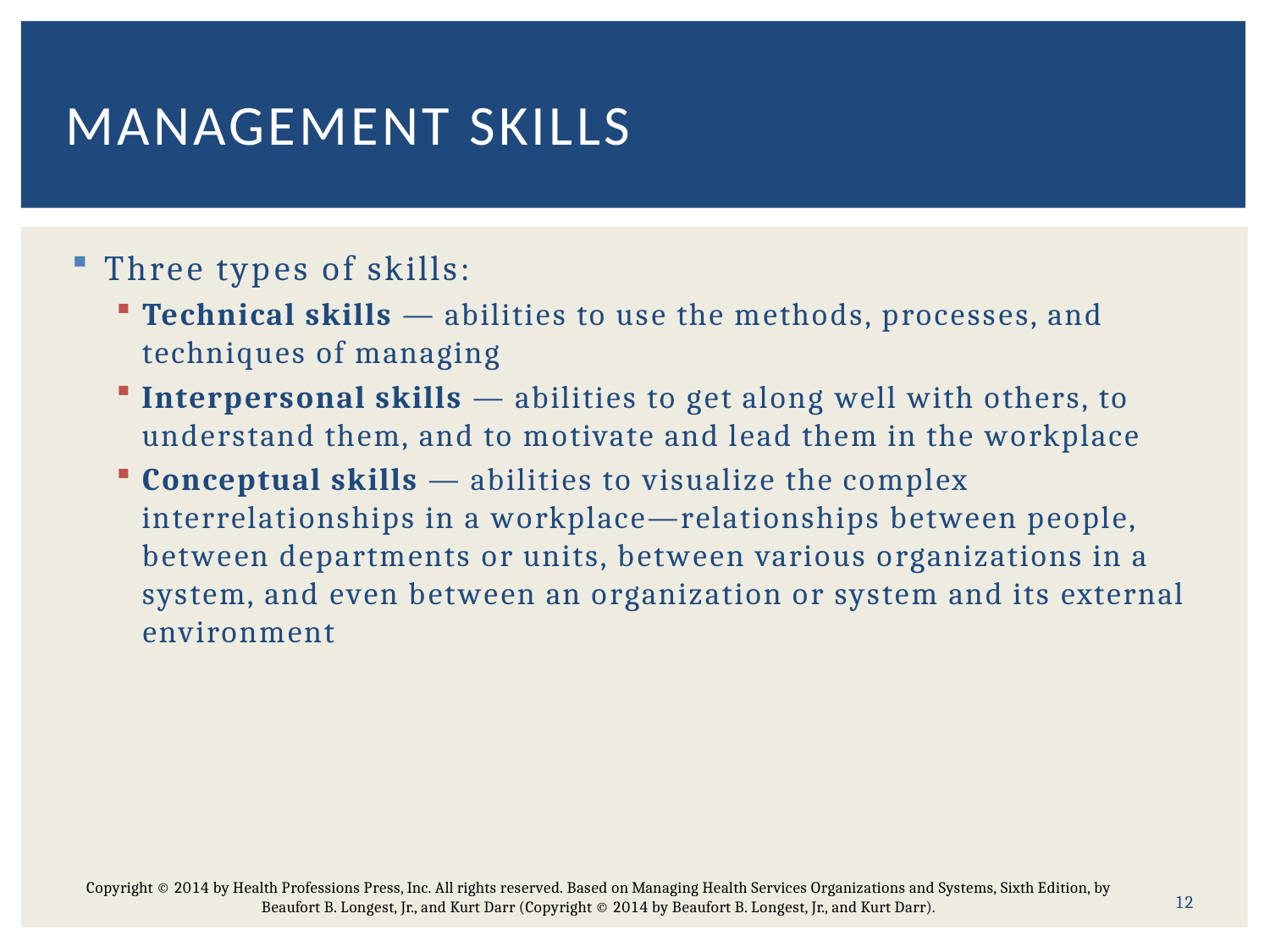

# Management Skills
Three types of skills:
Technical skills — abilities to use the methods, processes, and techniques of managing
Interpersonal skills — abilities to get along well with others, to understand them, and to motivate and lead them in the workplace
Conceptual skills — abilities to visualize the complex interrelationships in a workplace—relationships between people, between departments or units, between various organizations in a system, and even between an organization or system and its external environment
12